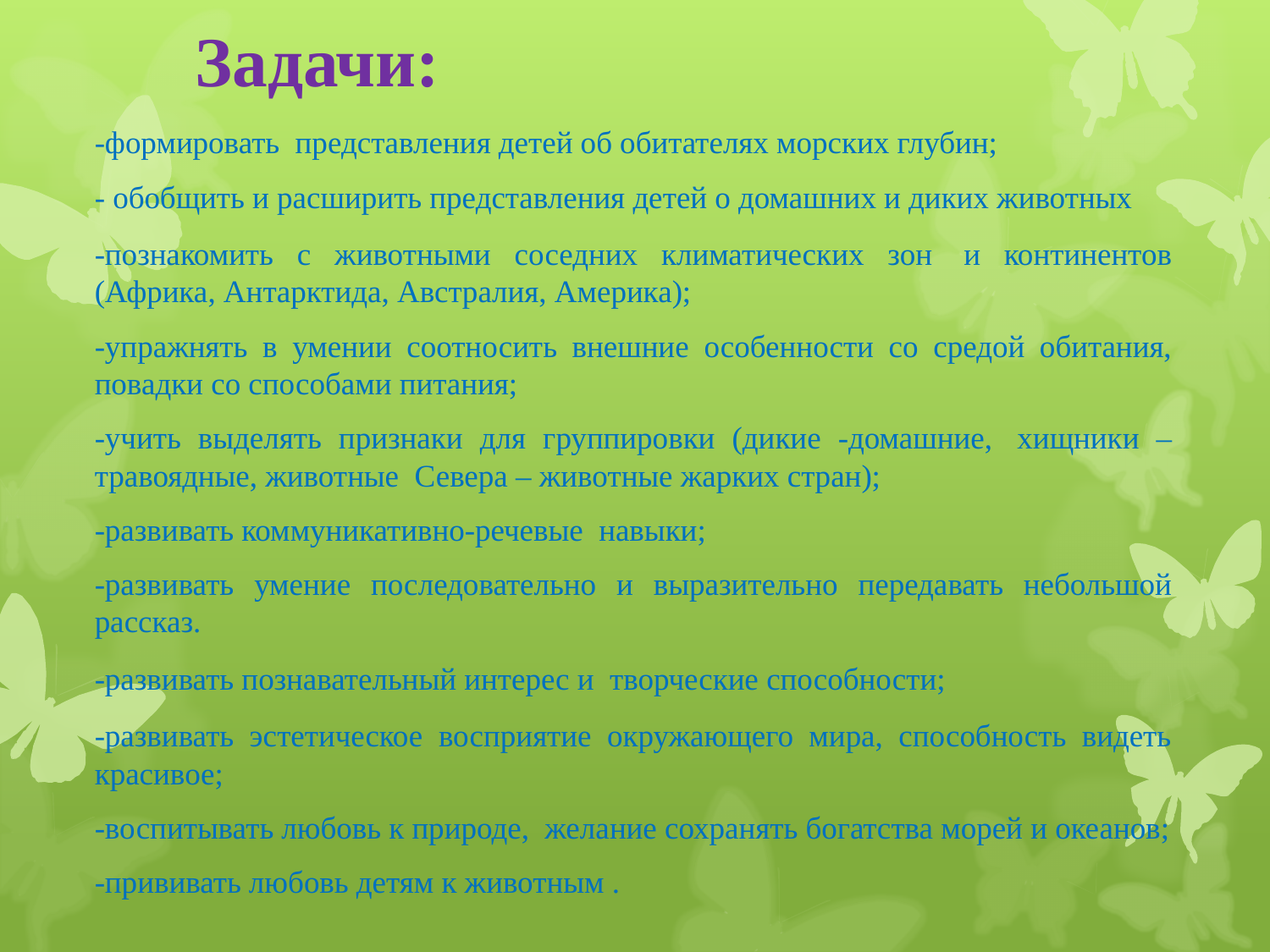

# Задачи:
-формировать  представления детей об обитателях морских глубин;
- обобщить и расширить представления детей о домашних и диких животных
-познакомить с животными соседних климатических зон  и континентов (Африка, Антарктида, Австралия, Америка);
-упражнять в умении соотносить внешние особенности со средой обитания, повадки со способами питания;
-учить выделять признаки для группировки (дикие -домашние,  хищники – травоядные, животные  Севера – животные жарких стран);
-развивать коммуникативно-речевые  навыки;
-развивать умение последовательно и выразительно передавать небольшой рассказ.
-развивать познавательный интерес и  творческие способности;
-развивать эстетическое восприятие окружающего мира, способность видеть красивое;
-воспитывать любовь к природе,  желание сохранять богатства морей и океанов;
-прививать любовь детям к животным .